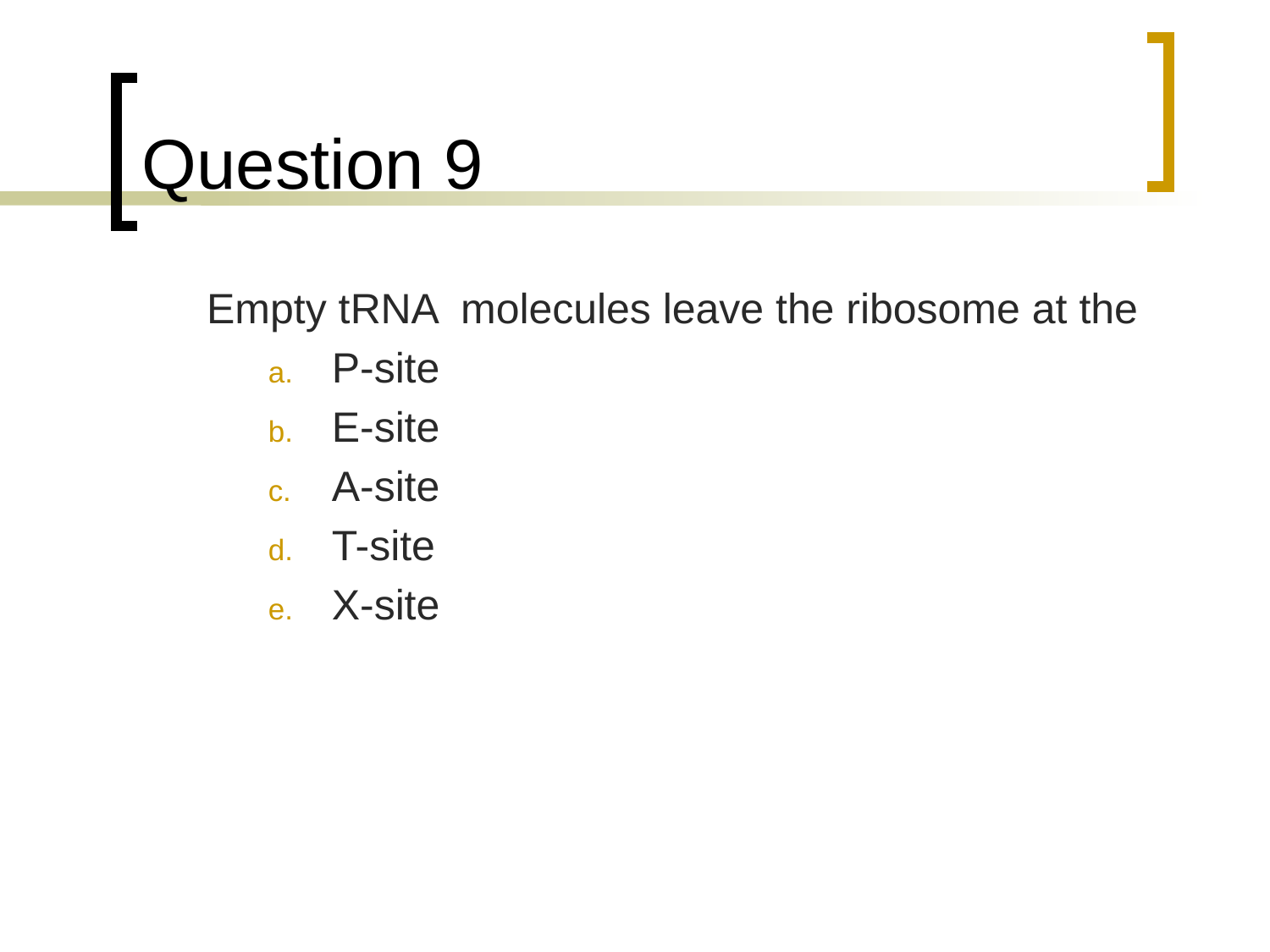

# Question 9
	Empty tRNA  molecules leave the ribosome at the
P-site
E-site
A-site
T-site
X-site